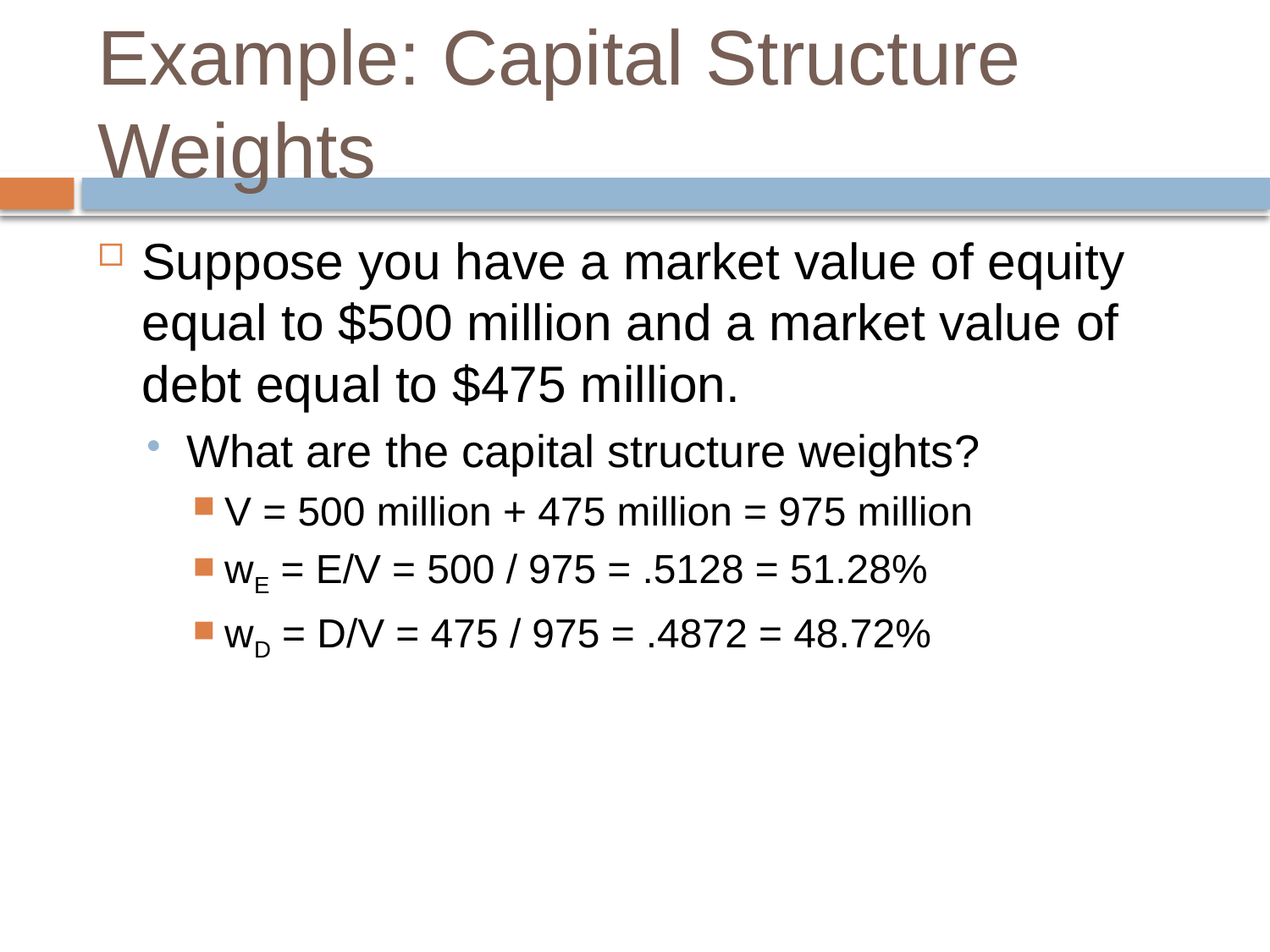

# Example: Capital Structure Weights
Suppose you have a market value of equity equal to $500 million and a market value of debt equal to $475 million.
What are the capital structure weights?
V = 500 million + 475 million = 975 million
wE = E/V = 500 / 975 = .5128 = 51.28%
wD = D/V = 475 / 975 = .4872 = 48.72%